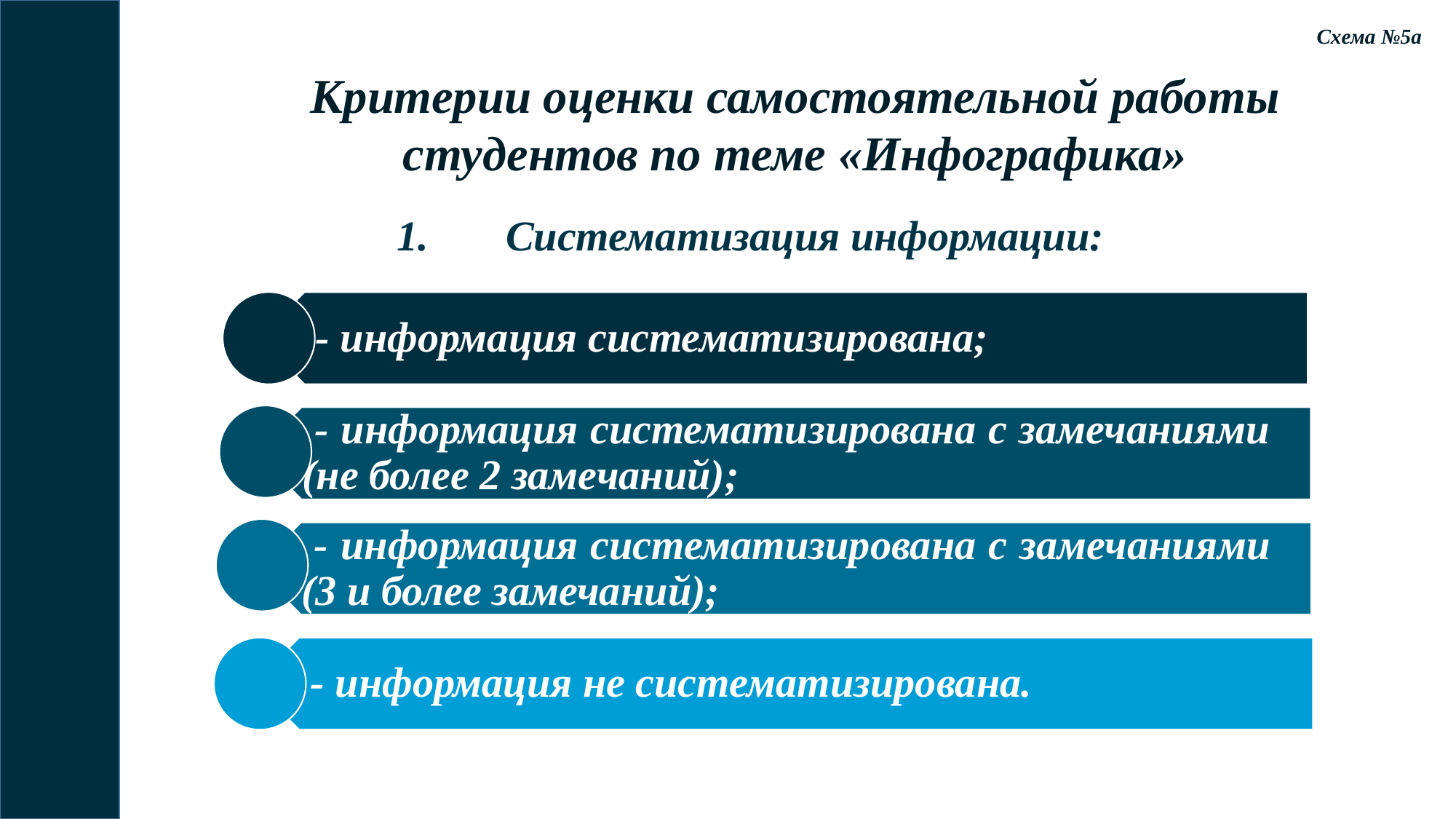

Схема №5а
Критерии оценки самостоятельной работы студентов по теме «Инфографика»
1.	Систематизация информации:
 - информация систематизирована;
 - информация систематизирована с замечаниями (не более 2 замечаний);
 - информация систематизирована с замечаниями (3 и более замечаний);
 - информация не систематизирована.